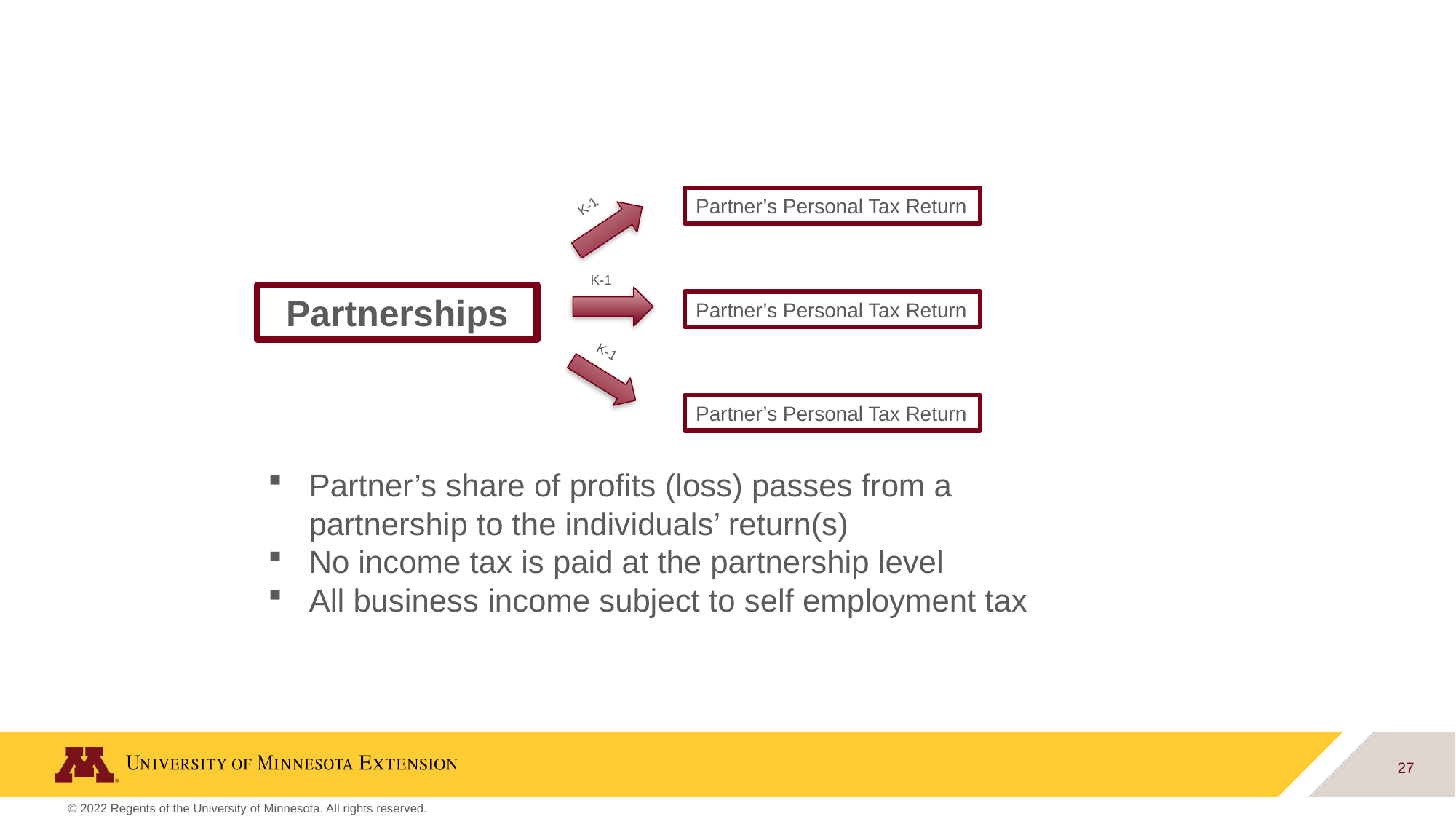

#
Partner’s Personal Tax Return
K-1

K-1
Partnerships

Partner’s Personal Tax Return
K-1

Partner’s Personal Tax Return
Partner’s share of profits (loss) passes from a partnership to the individuals’ return(s)
No income tax is paid at the partnership level
All business income subject to self employment tax